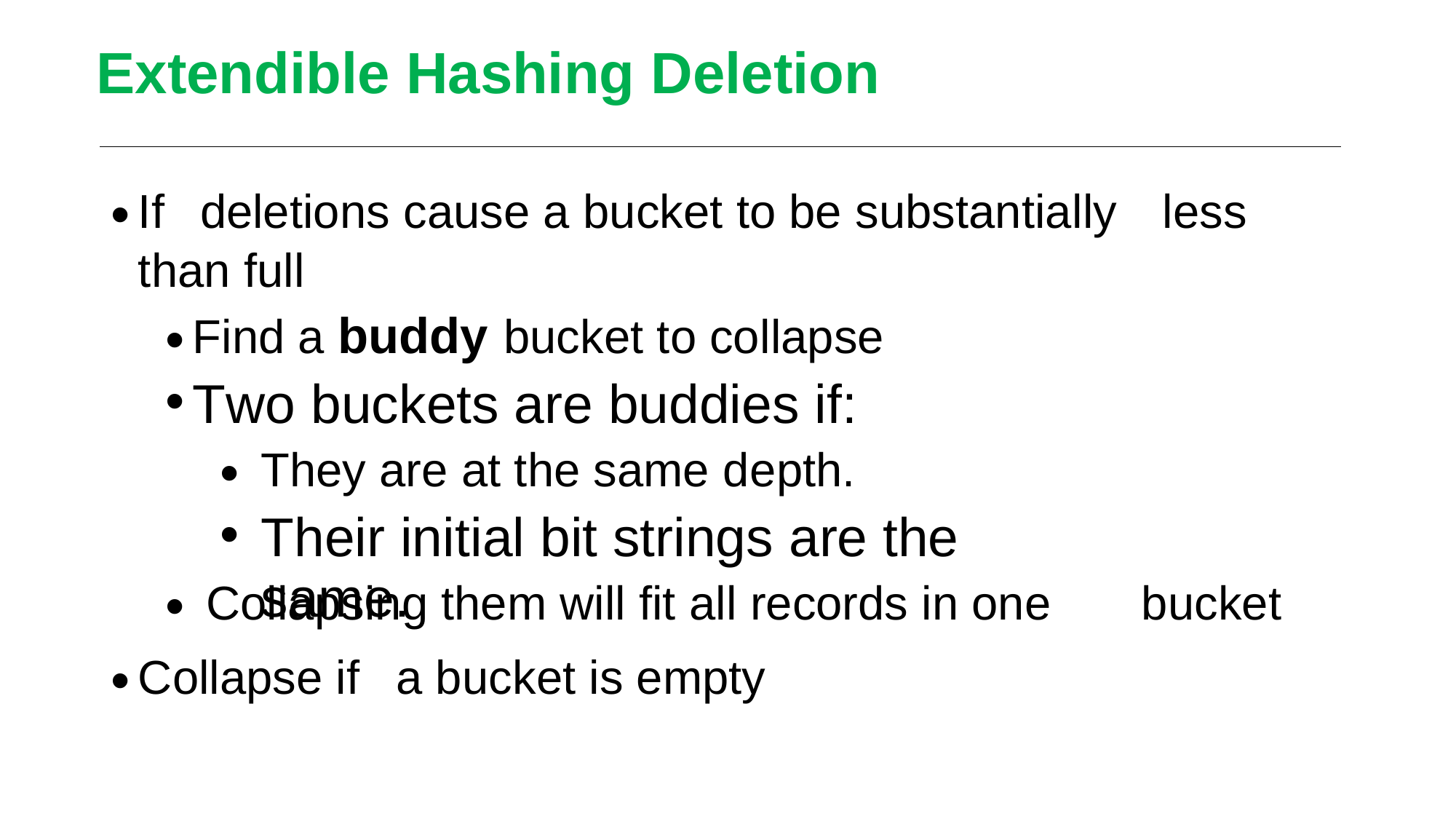

Extendible Hashing Deletion

•
If
deletions cause a bucket to be substantially
less
than full
•
•
Find a buddy bucket to collapse
Two buckets are buddies if:
•
•
They are at the same depth.
Their initial bit strings are the same.
•
Collapsing them will fit all records in one
bucket
•
Collapse if
a bucket is empty